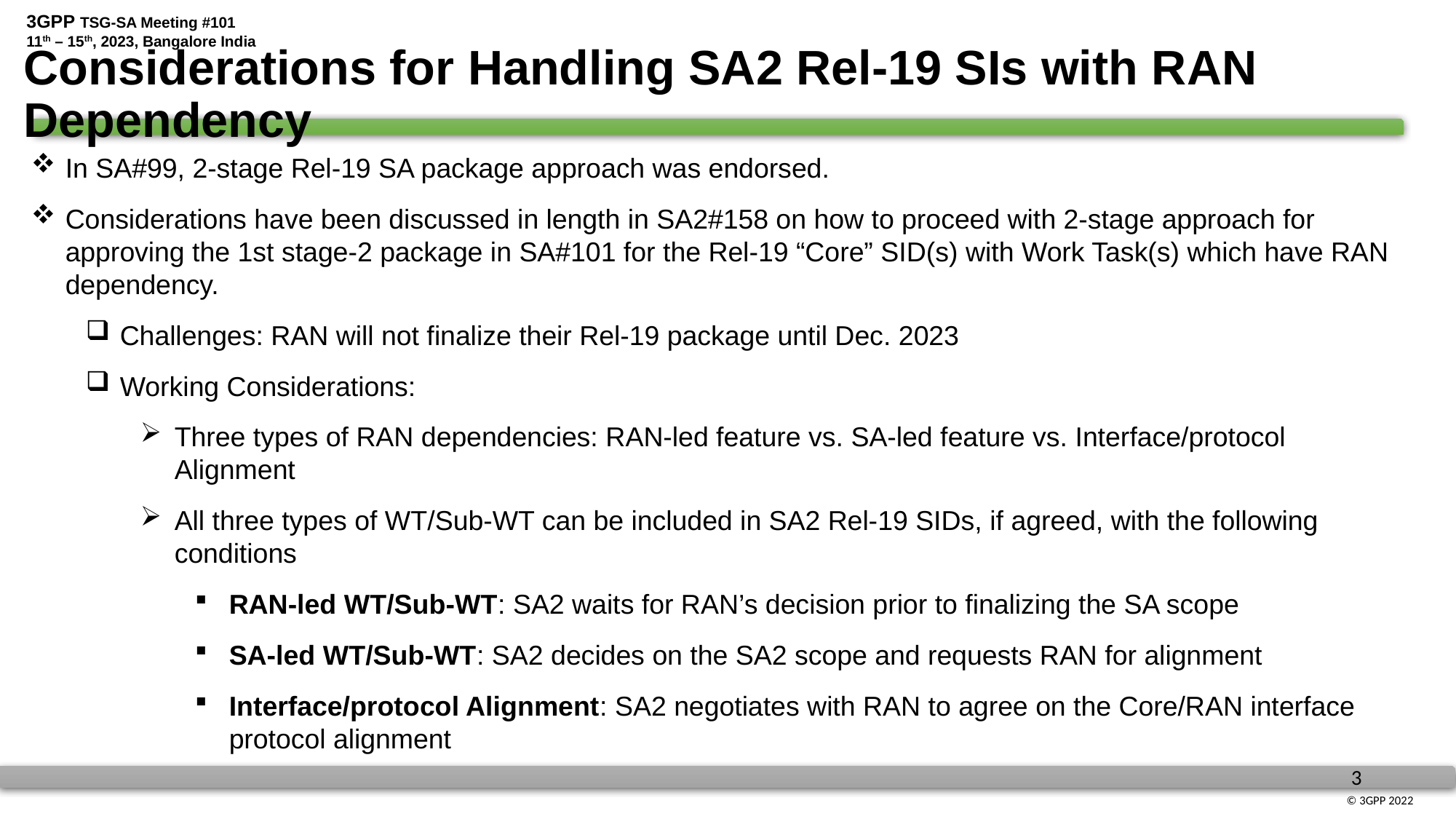

# Considerations for Handling SA2 Rel-19 SIs with RAN Dependency
In SA#99, 2-stage Rel-19 SA package approach was endorsed.
Considerations have been discussed in length in SA2#158 on how to proceed with 2-stage approach for approving the 1st stage-2 package in SA#101 for the Rel-19 “Core” SID(s) with Work Task(s) which have RAN dependency.
Challenges: RAN will not finalize their Rel-19 package until Dec. 2023
Working Considerations:
Three types of RAN dependencies: RAN-led feature vs. SA-led feature vs. Interface/protocol Alignment
All three types of WT/Sub-WT can be included in SA2 Rel-19 SIDs, if agreed, with the following conditions
RAN-led WT/Sub-WT: SA2 waits for RAN’s decision prior to finalizing the SA scope
SA-led WT/Sub-WT: SA2 decides on the SA2 scope and requests RAN for alignment
Interface/protocol Alignment: SA2 negotiates with RAN to agree on the Core/RAN interface protocol alignment